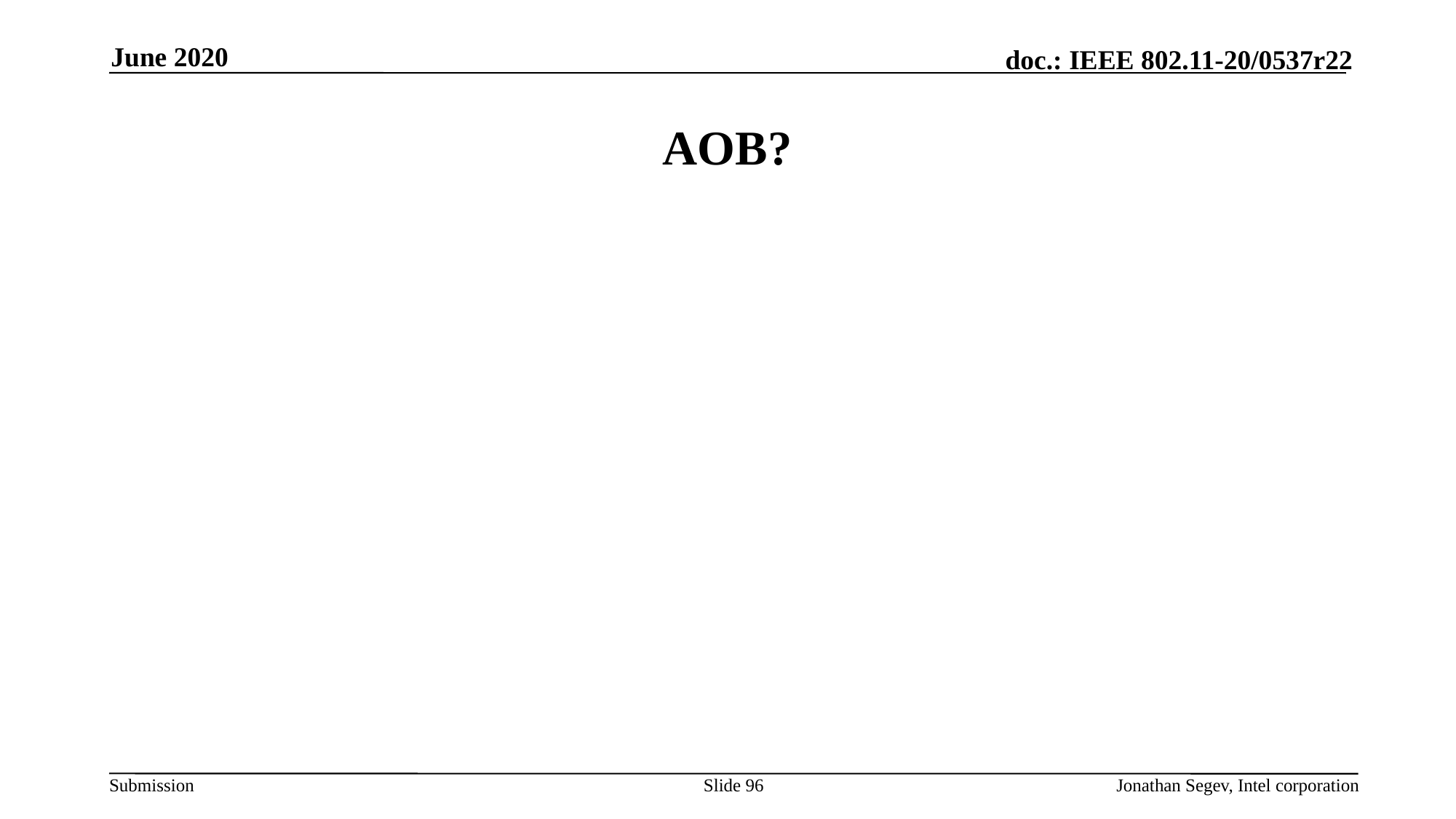

June 2020
# AOB?

Slide 96
Jonathan Segev, Intel corporation